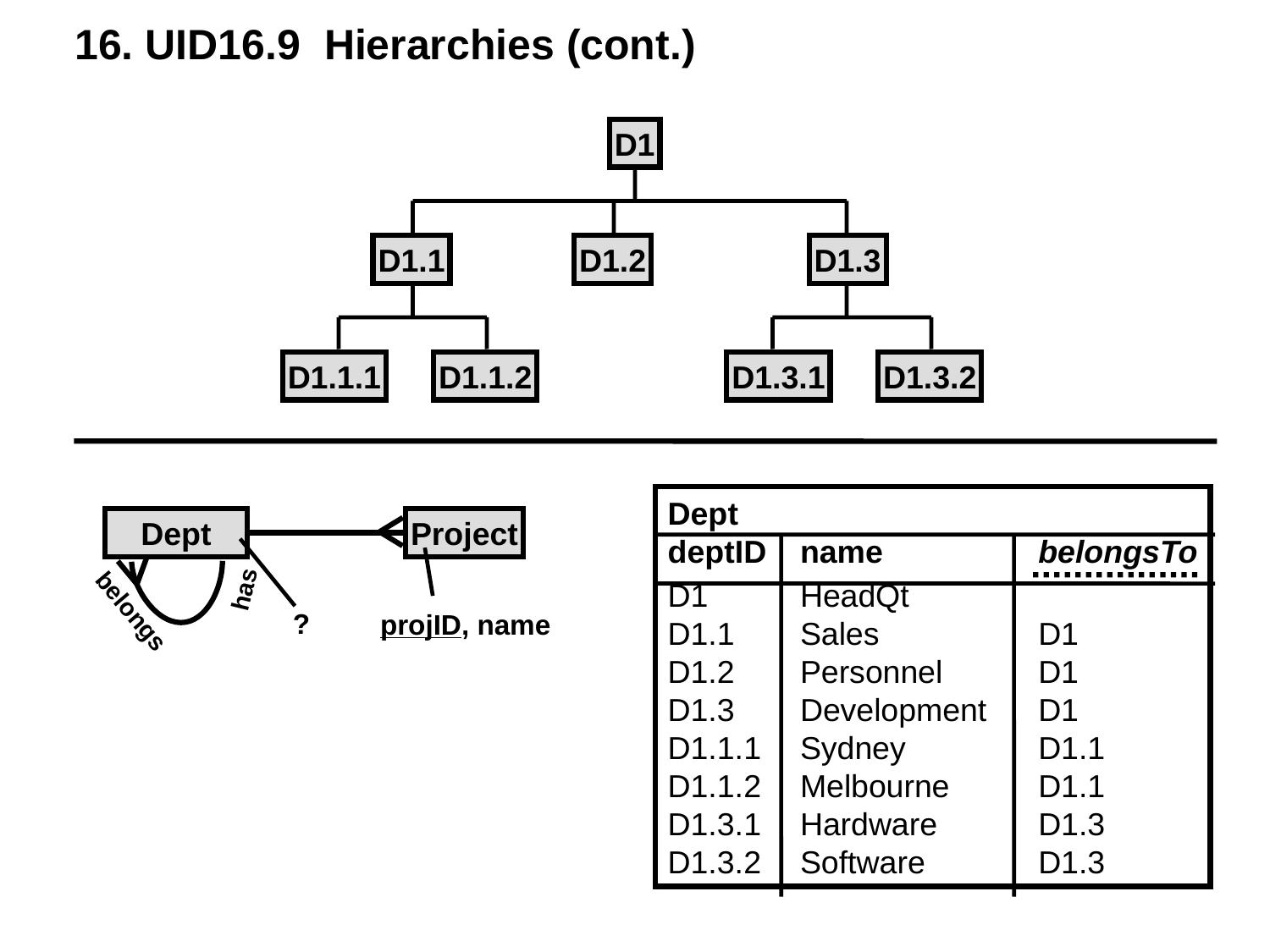

16. UID16.9  Hierarchies (cont.)
D1

D1.1
D1.2
D1.3

D1.1.1
D1.1.2
D1.3.1
D1.3.2

Dept
deptID	name	belongsTo
D1	HeadQt
D1.1	Sales	D1
D1.2	Personnel	D1
D1.3	Development 	D1
D1.1.1	Sydney	D1.1
D1.1.2	Melbourne	D1.1
D1.3.1	Hardware	D1.3
D1.3.2	Software	D1.3

Dept
Project

has
belongs
?
projID, name